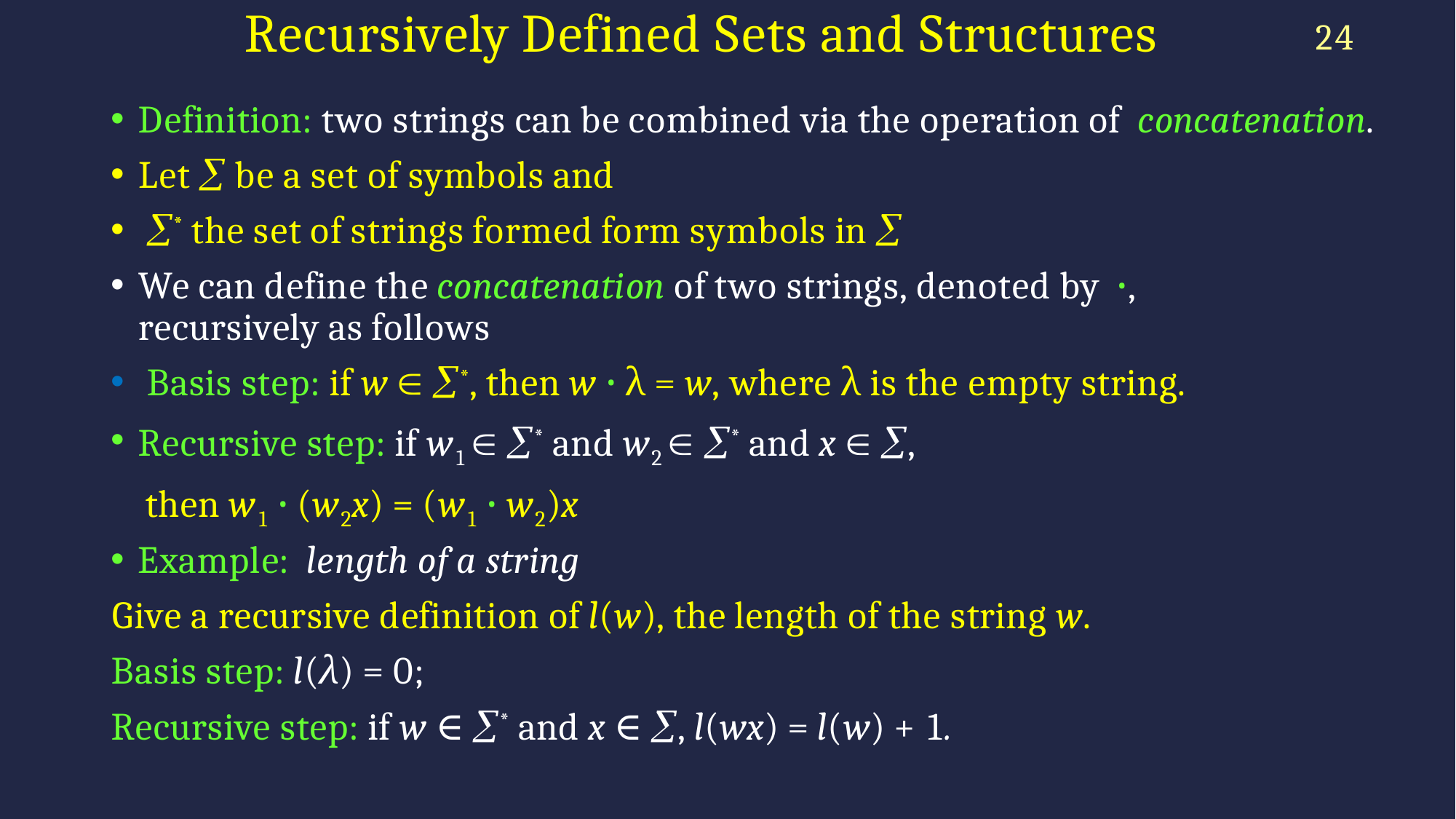

# Recursively Defined Sets and Structures
24
Definition: two strings can be combined via the operation of  concatenation.
Let ∑ be a set of symbols and
 ∑* the set of strings formed form symbols in ∑
We can define the concatenation of two strings, denoted by  ∙,
recursively as follows
 Basis step: if w ∈ ∑*, then w ∙ λ = w, where λ is the empty string.
Recursive step: if w1 ∈ ∑* and w2 ∈ ∑* and x ∈ ∑,
    then w1 ∙ (w2x) = (w1 ∙ w2)x
Example:  length of a string
Give a recursive definition of l(w), the length of the string w.
Basis step: l(λ) = 0;
Recursive step: if w ∈ ∑* and x ∈ ∑, l(wx) = l(w) + 1.